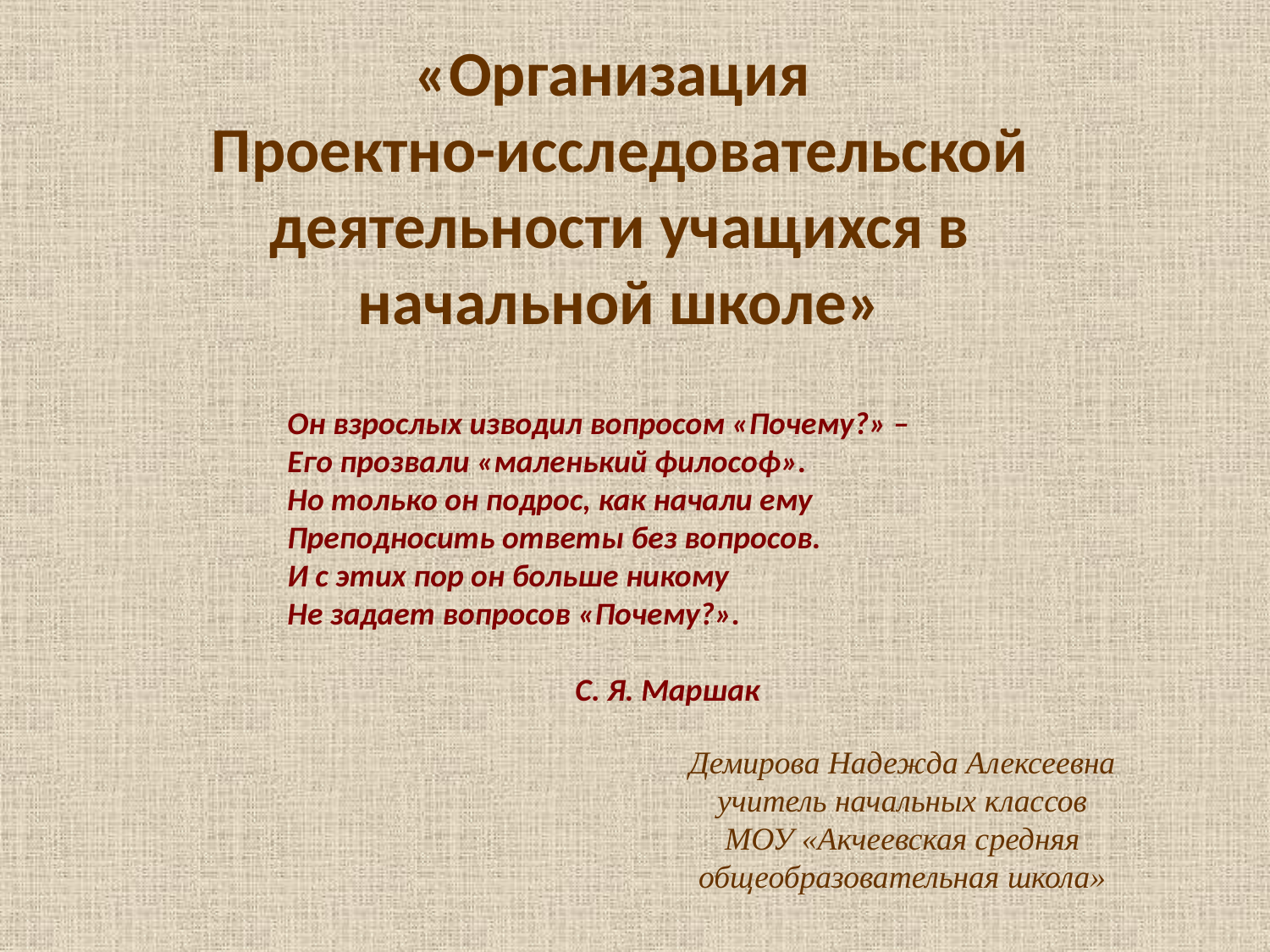

«Организация
Проектно-исследовательской деятельности учащихся в начальной школе»
Он взрослых изводил вопросом «Почему?» –
Его прозвали «маленький философ».
Но только он подрос, как начали ему
Преподносить ответы без вопросов.
И с этих пор он больше никому
Не задает вопросов «Почему?».

                                        С. Я. Маршак

Демирова Надежда Алексеевна
учитель начальных классов
МОУ «Акчеевская средняя общеобразовательная школа»